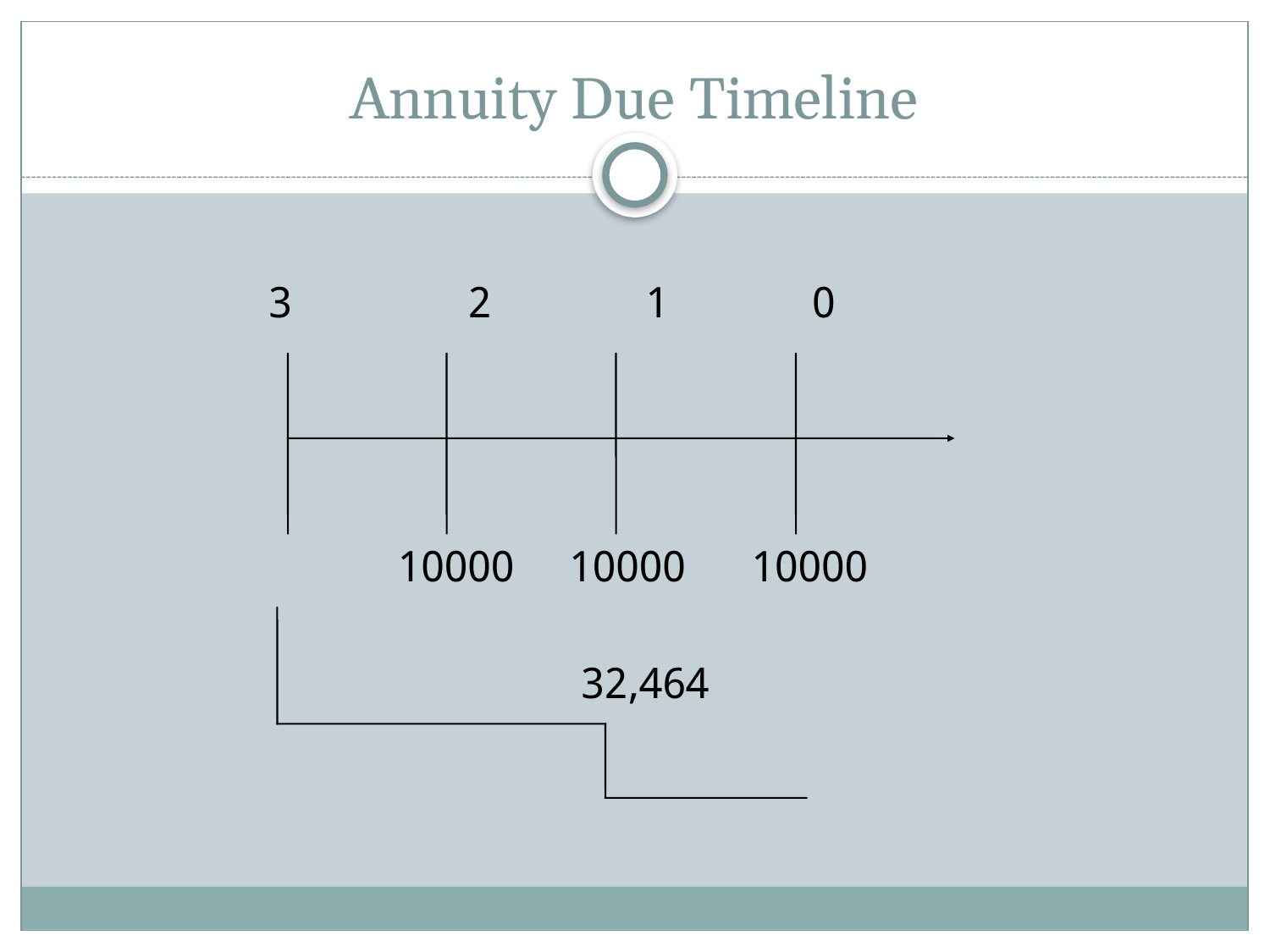

# Annuity Due Timeline
  0             1              2                3

10000      10000     10000

32,464